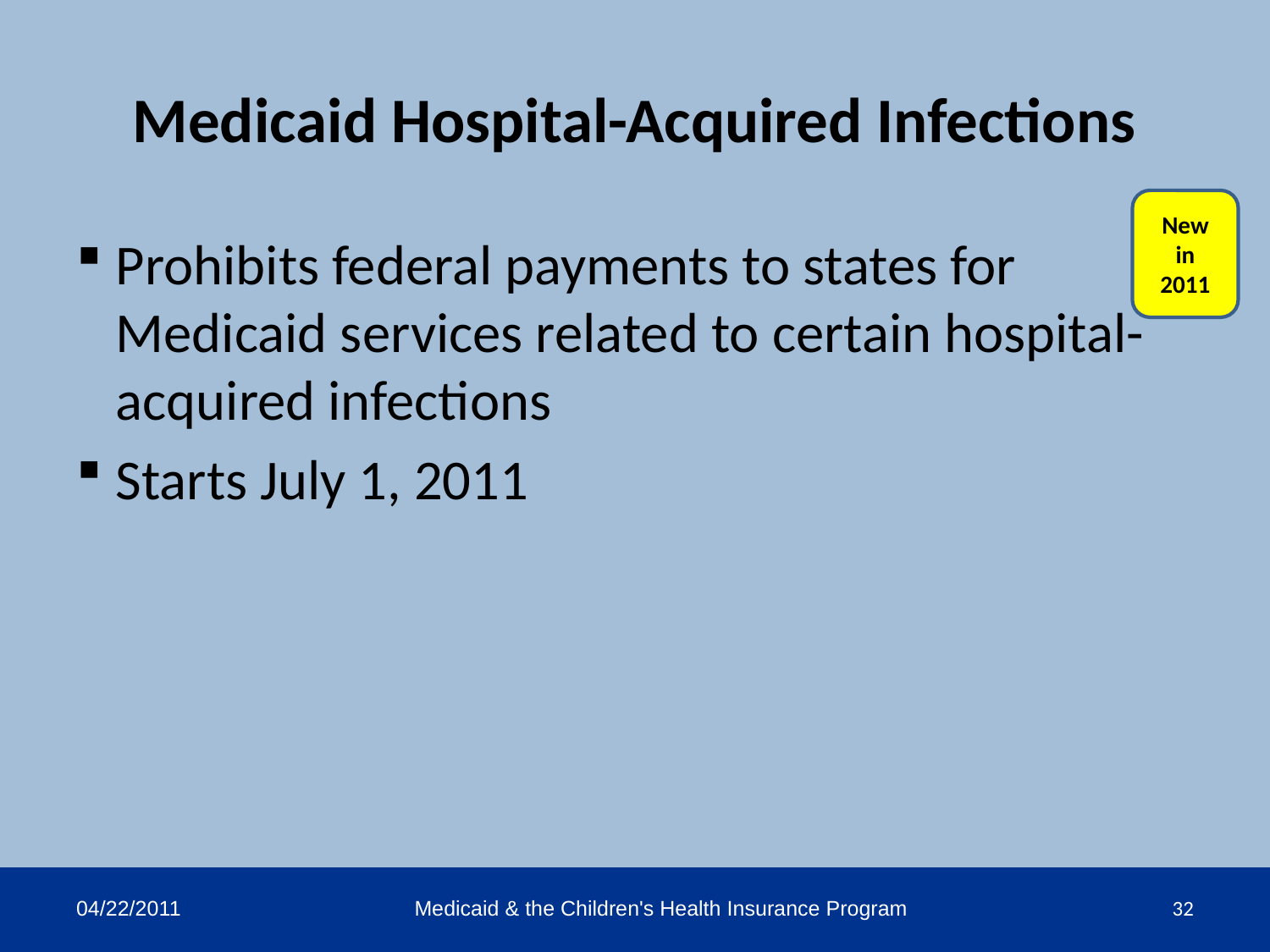

# Medicaid Hospital-Acquired Infections
New in 2011
Prohibits federal payments to states for Medicaid services related to certain hospital-acquired infections
Starts July 1, 2011
04/22/2011
Medicaid & the Children's Health Insurance Program
32